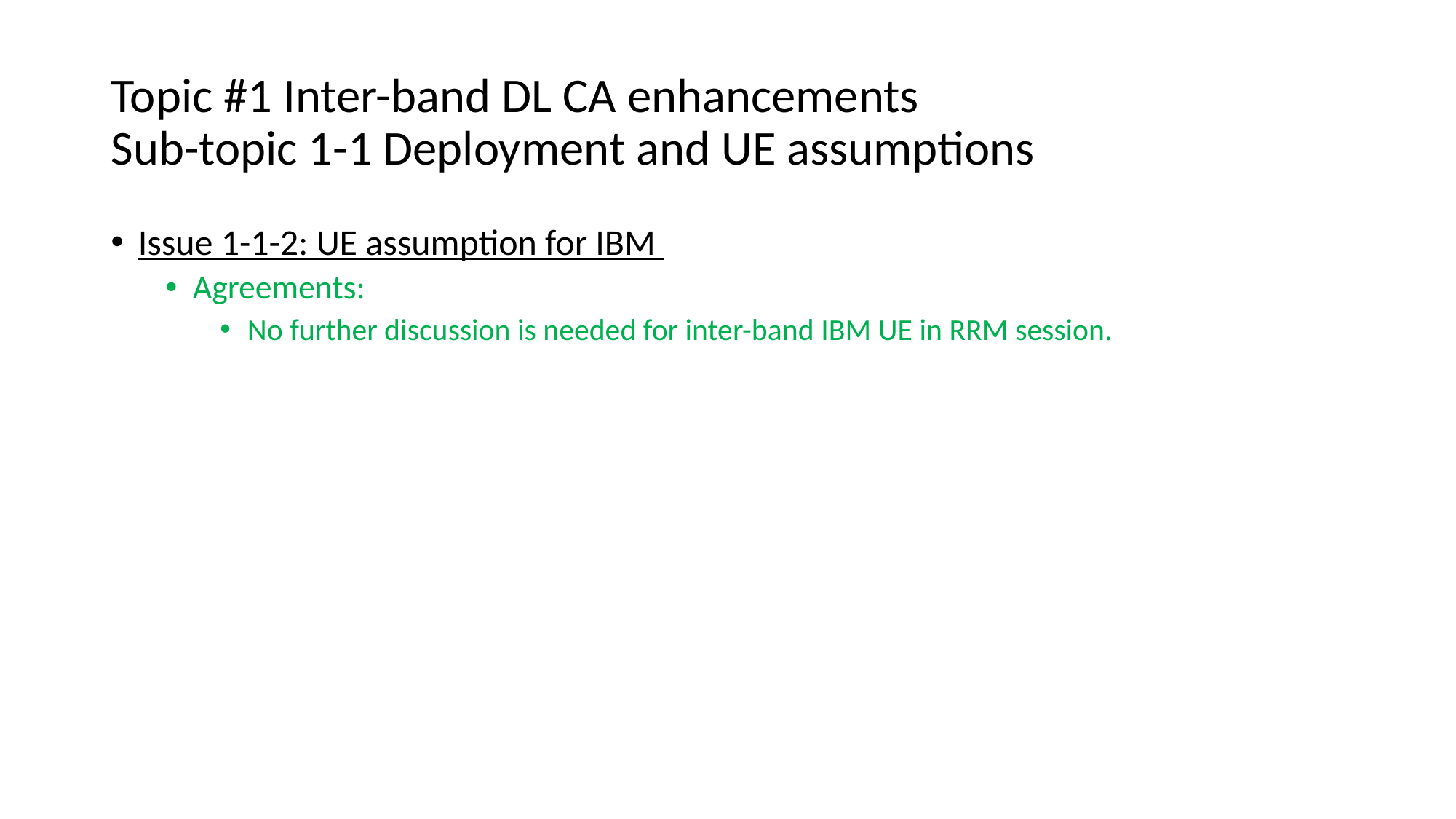

# Topic #1 Inter-band DL CA enhancements Sub-topic 1-1 Deployment and UE assumptions
Issue 1-1-2: UE assumption for IBM
Agreements:
No further discussion is needed for inter-band IBM UE in RRM session.